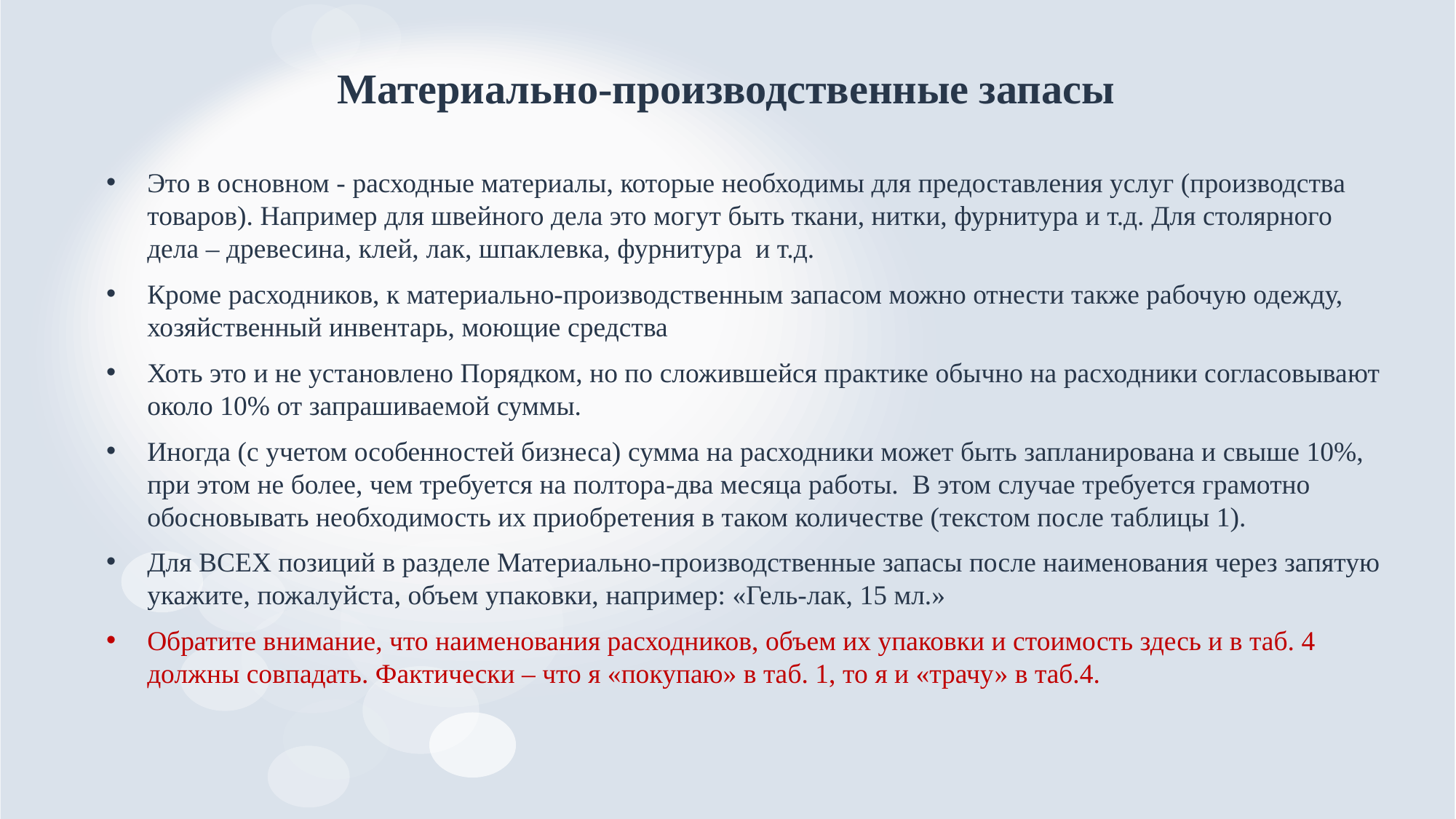

# Материально-производственные запасы
Это в основном - расходные материалы, которые необходимы для предоставления услуг (производства товаров). Например для швейного дела это могут быть ткани, нитки, фурнитура и т.д. Для столярного дела – древесина, клей, лак, шпаклевка, фурнитура  и т.д.
Кроме расходников, к материально-производственным запасом можно отнести также рабочую одежду, хозяйственный инвентарь, моющие средства
Хоть это и не установлено Порядком, но по сложившейся практике обычно на расходники согласовывают около 10% от запрашиваемой суммы.
Иногда (с учетом особенностей бизнеса) сумма на расходники может быть запланирована и свыше 10%, при этом не более, чем требуется на полтора-два месяца работы.  В этом случае требуется грамотно обосновывать необходимость их приобретения в таком количестве (текстом после таблицы 1).
Для ВСЕХ позиций в разделе Материально-производственные запасы после наименования через запятую укажите, пожалуйста, объем упаковки, например: «Гель-лак, 15 мл.»
Обратите внимание, что наименования расходников, объем их упаковки и стоимость здесь и в таб. 4 должны совпадать. Фактически – что я «покупаю» в таб. 1, то я и «трачу» в таб.4.